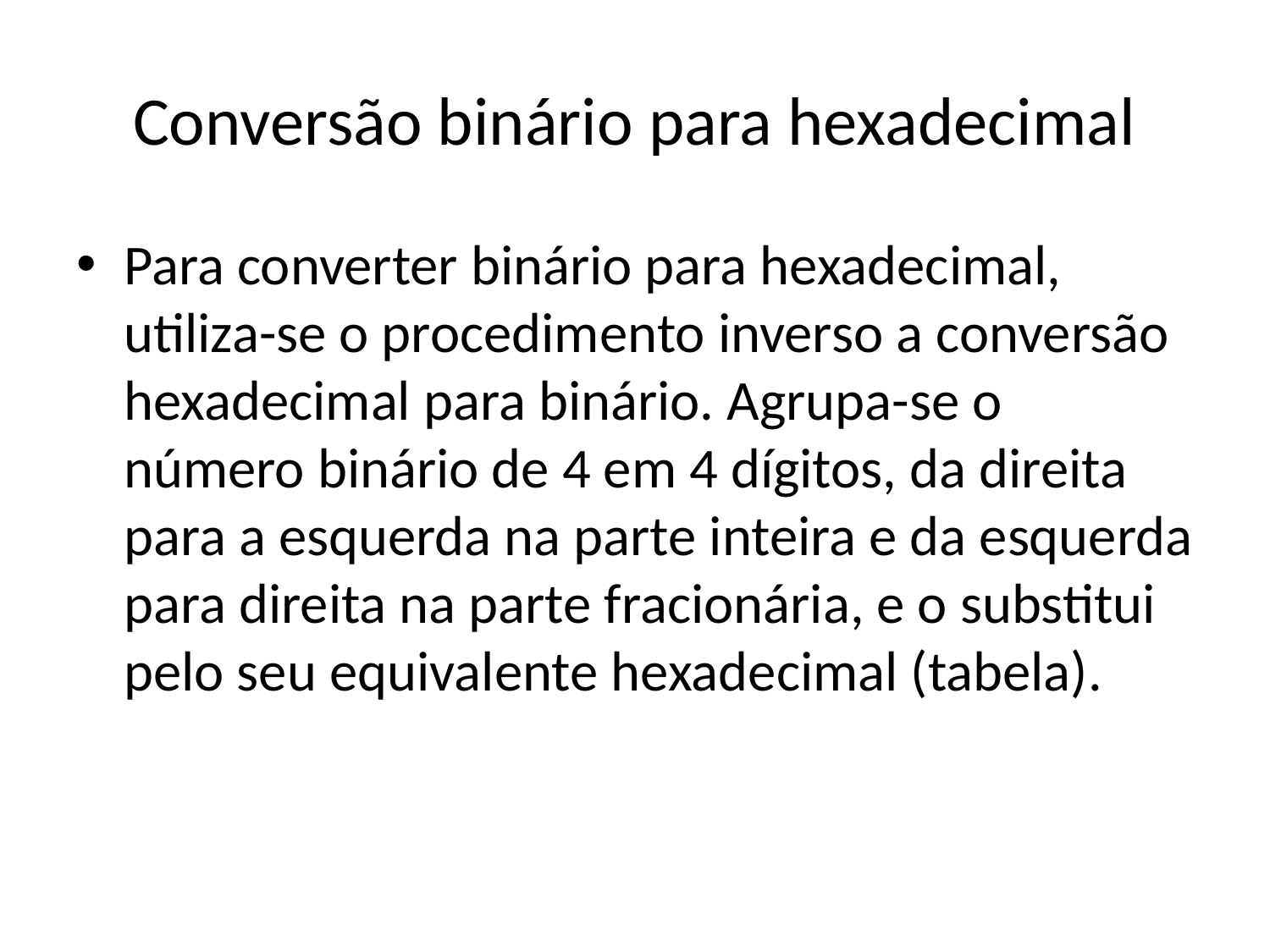

# Conversão binário para hexadecimal
Para converter binário para hexadecimal, utiliza-se o procedimento inverso a conversão hexadecimal para binário. Agrupa-se o número binário de 4 em 4 dígitos, da direita para a esquerda na parte inteira e da esquerda para direita na parte fracionária, e o substitui pelo seu equivalente hexadecimal (tabela).